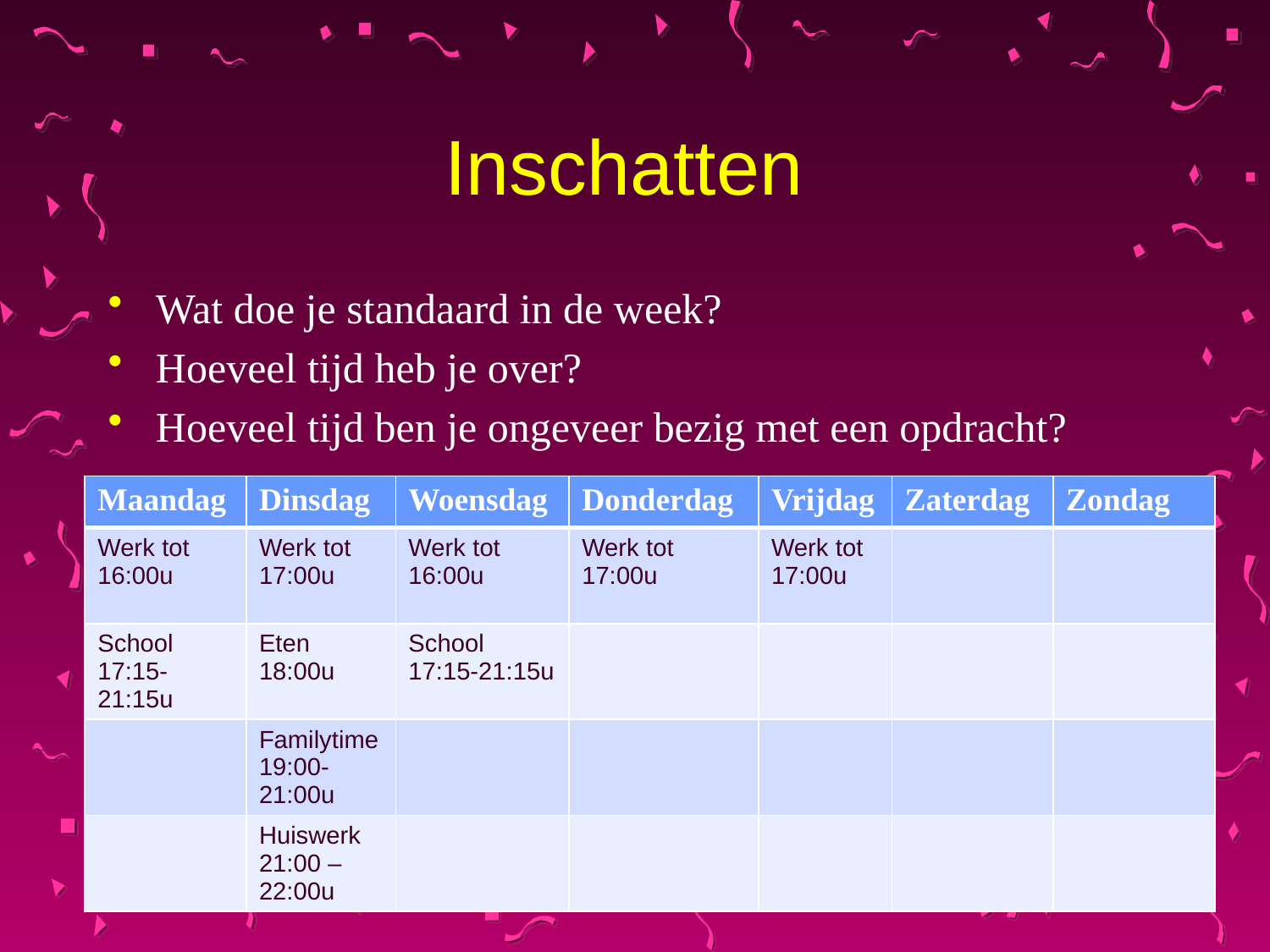

# Inschatten
Wat doe je standaard in de week?
Hoeveel tijd heb je over?
Hoeveel tijd ben je ongeveer bezig met een opdracht?

| Maandag | Dinsdag | Woensdag | Donderdag | Vrijdag | Zaterdag | Zondag |
| --- | --- | --- | --- | --- | --- | --- |
| Werk tot 16:00u | Werk tot 17:00u | Werk tot 16:00u | Werk tot 17:00u | Werk tot 17:00u |  |  |
| School 17:15-21:15u | Eten 18:00u | School 17:15-21:15u |  |  |  |  |
|  | Familytime 19:00-21:00u |  |  |  |  |  |
|  | Huiswerk 21:00 – 22:00u |  |  |  |  |  |